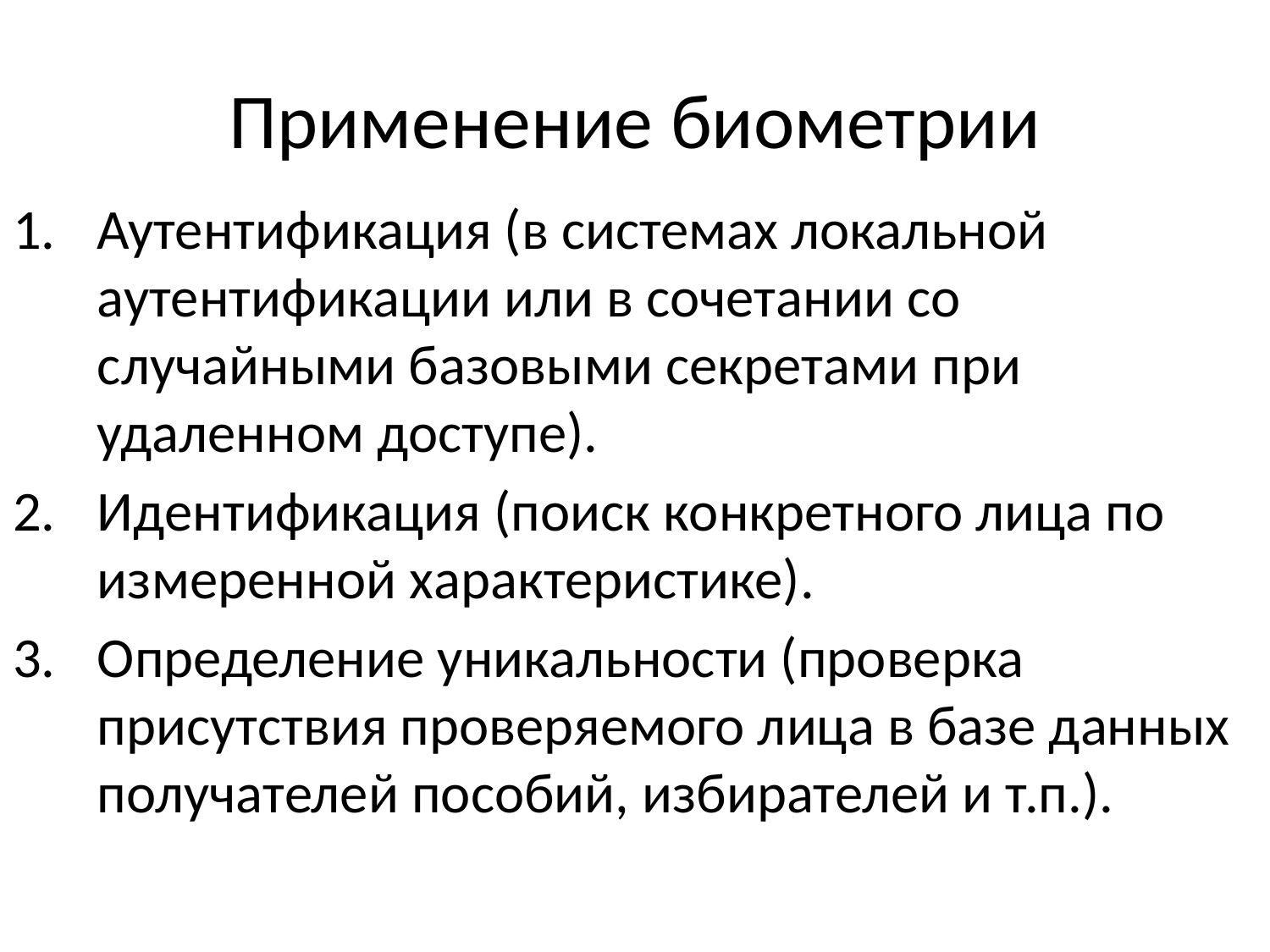

# Применение биометрии
Аутентификация (в системах локальной аутентификации или в сочетании со случайными базовыми секретами при удаленном доступе).
Идентификация (поиск конкретного лица по измеренной характеристике).
Определение уникальности (проверка присутствия проверяемого лица в базе данных получателей пособий, избирателей и т.п.).